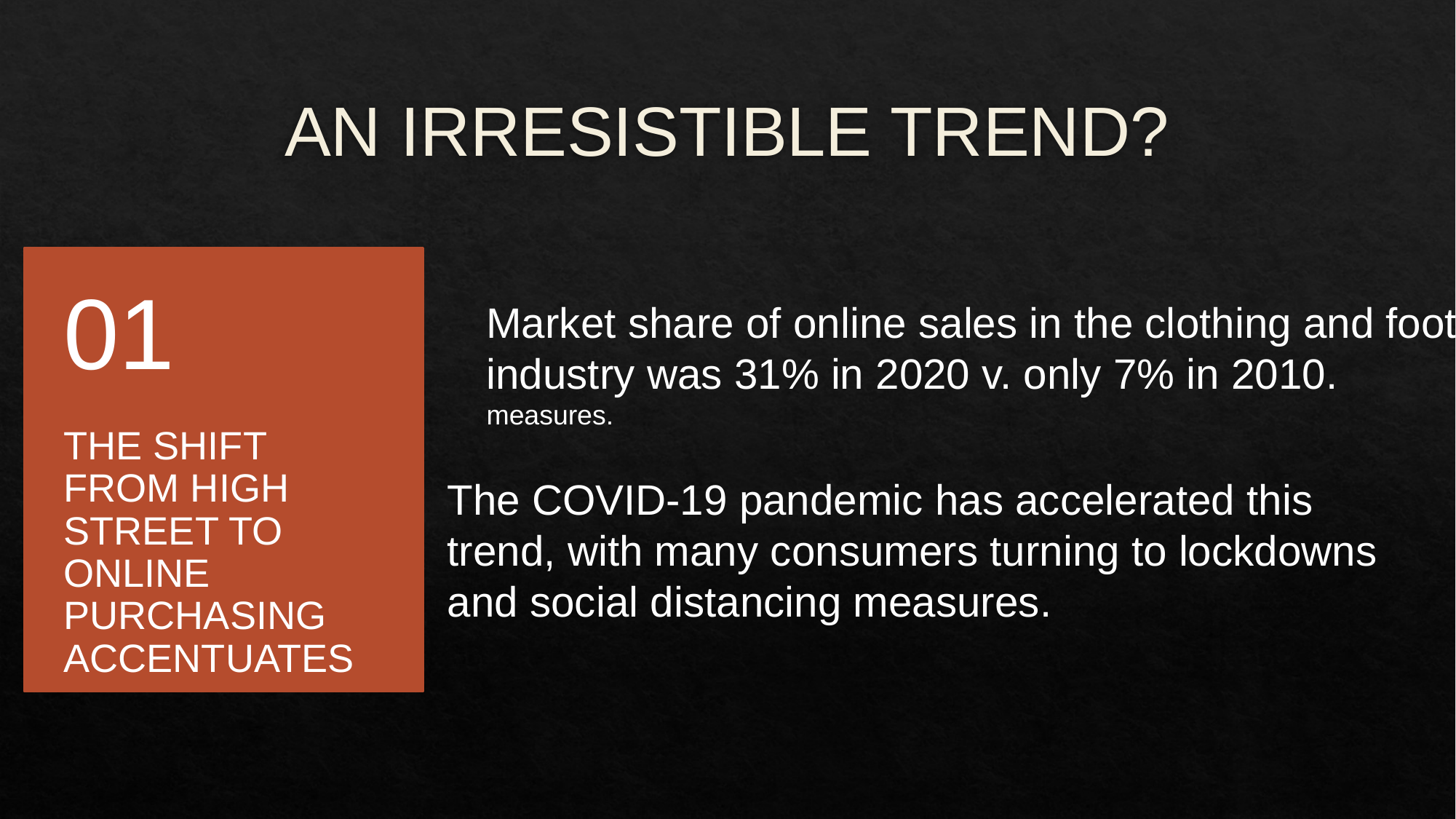

# AN IRRESISTIBLE TREND?
THE SHIFT FROM HIGH STREET TO ONLINE PURCHASING ACCENTUATES
01
Market share of online sales in the clothing and footwear
industry was 31% in 2020 v. only 7% in 2010. 										online shopping due to lockdowns and socialdistancing measures.
The COVID-19 pandemic has accelerated this
trend, with many consumers turning to lockdowns
and social distancing measures.